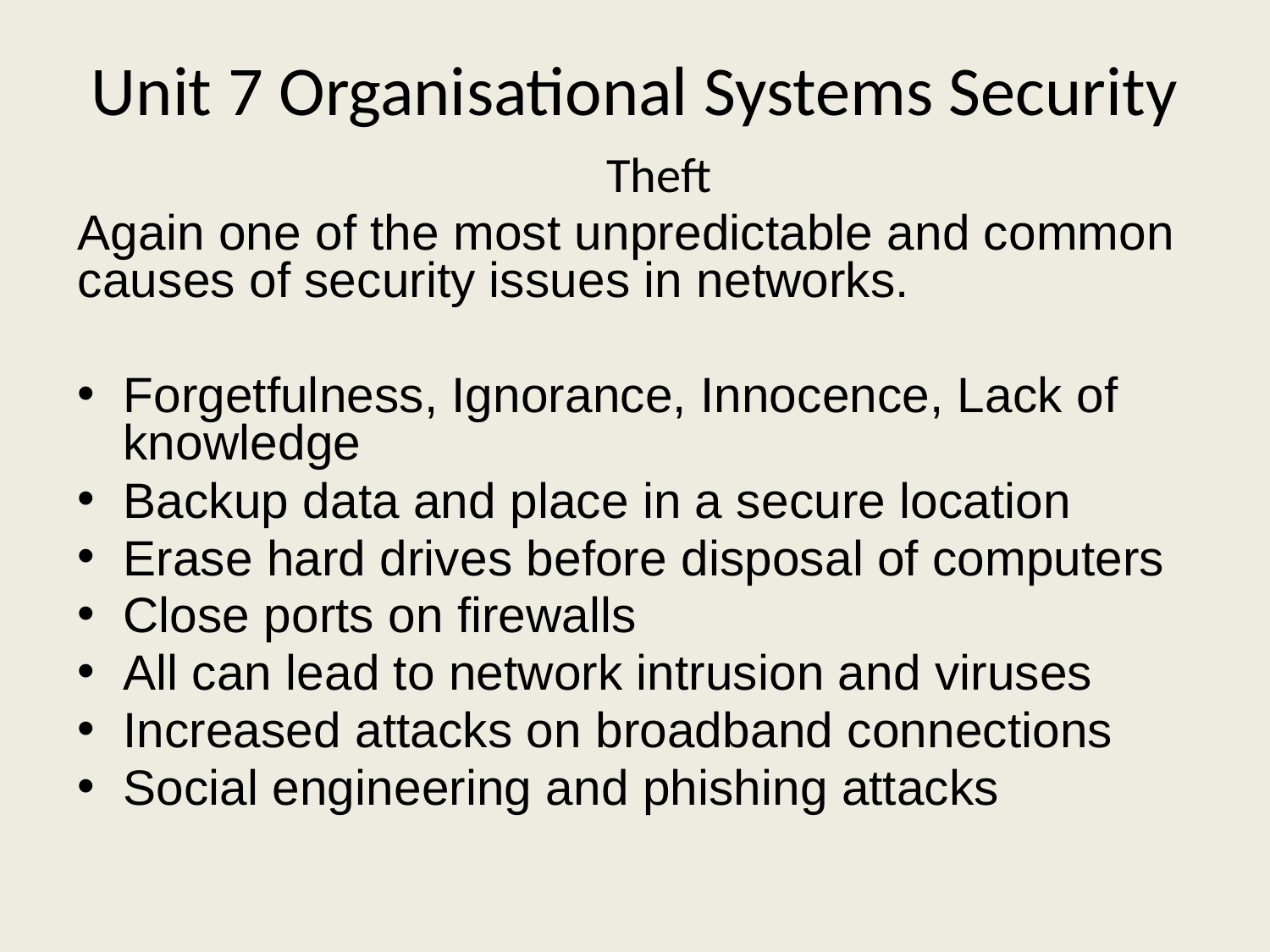

# Unit 7 Organisational Systems Security
	Theft
Again one of the most unpredictable and common causes of security issues in networks.

Forgetfulness, Ignorance, Innocence, Lack of knowledge
Backup data and place in a secure location
Erase hard drives before disposal of computers
Close ports on firewalls
All can lead to network intrusion and viruses
Increased attacks on broadband connections
Social engineering and phishing attacks